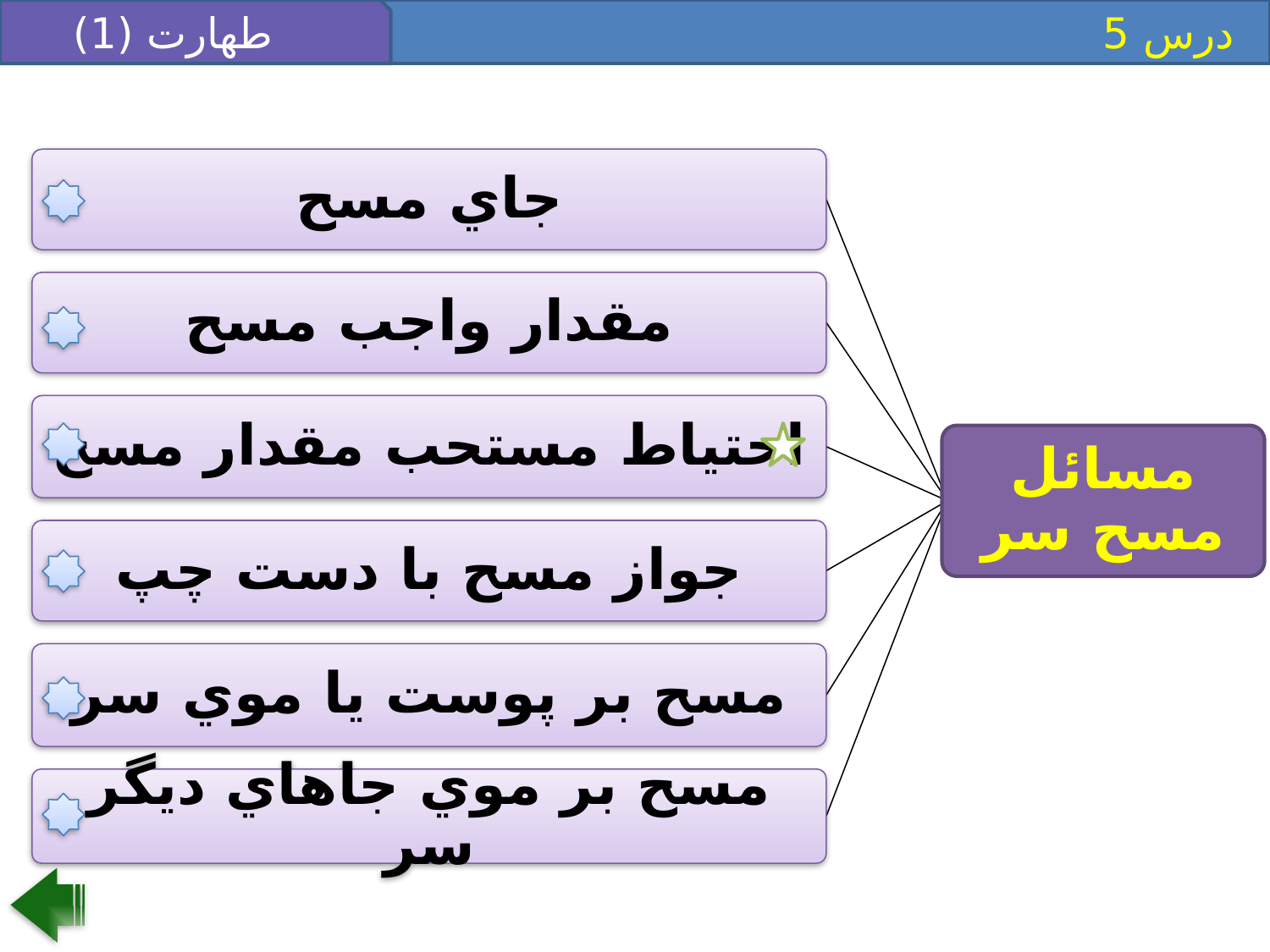

طهارت (1)
 درس 5
جاي مسح

مقدار واجب مسح

احتياط مستحب مقدار مسح

مسائل مسح سر

مسح بر پوست يا موي سر

مسح بر موي جاهاي ديگر سر
جواز مسح با دست چپ